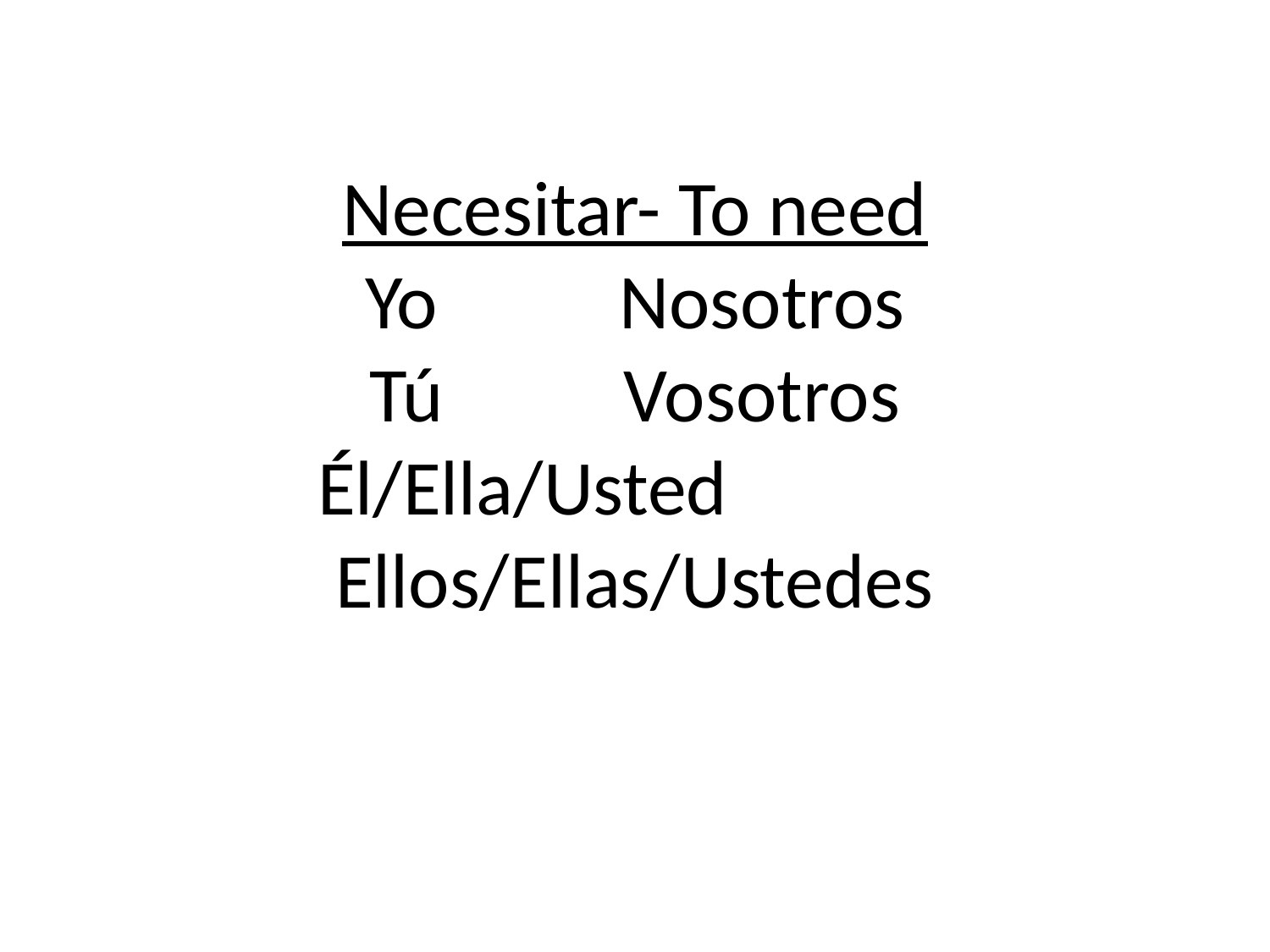

# Necesitar- To need Yo		Nosotros Tú		Vosotros Él/Ella/Usted		Ellos/Ellas/Ustedes